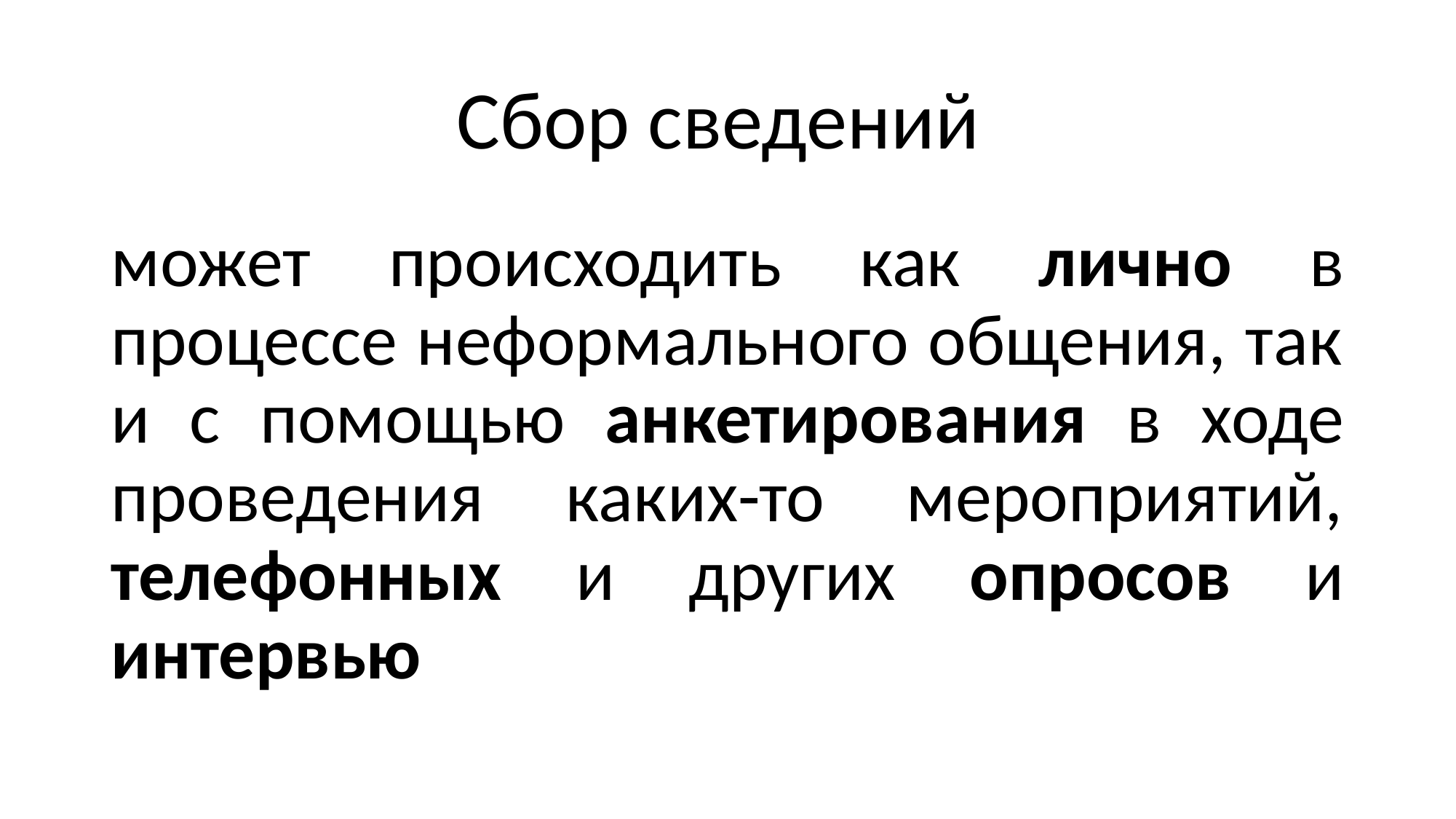

# Сбор сведений
может происходить как лично в процессе неформального общения, так и с помощью анкетирования в ходе проведения каких-то мероприятий, телефонных и других опросов и интервью